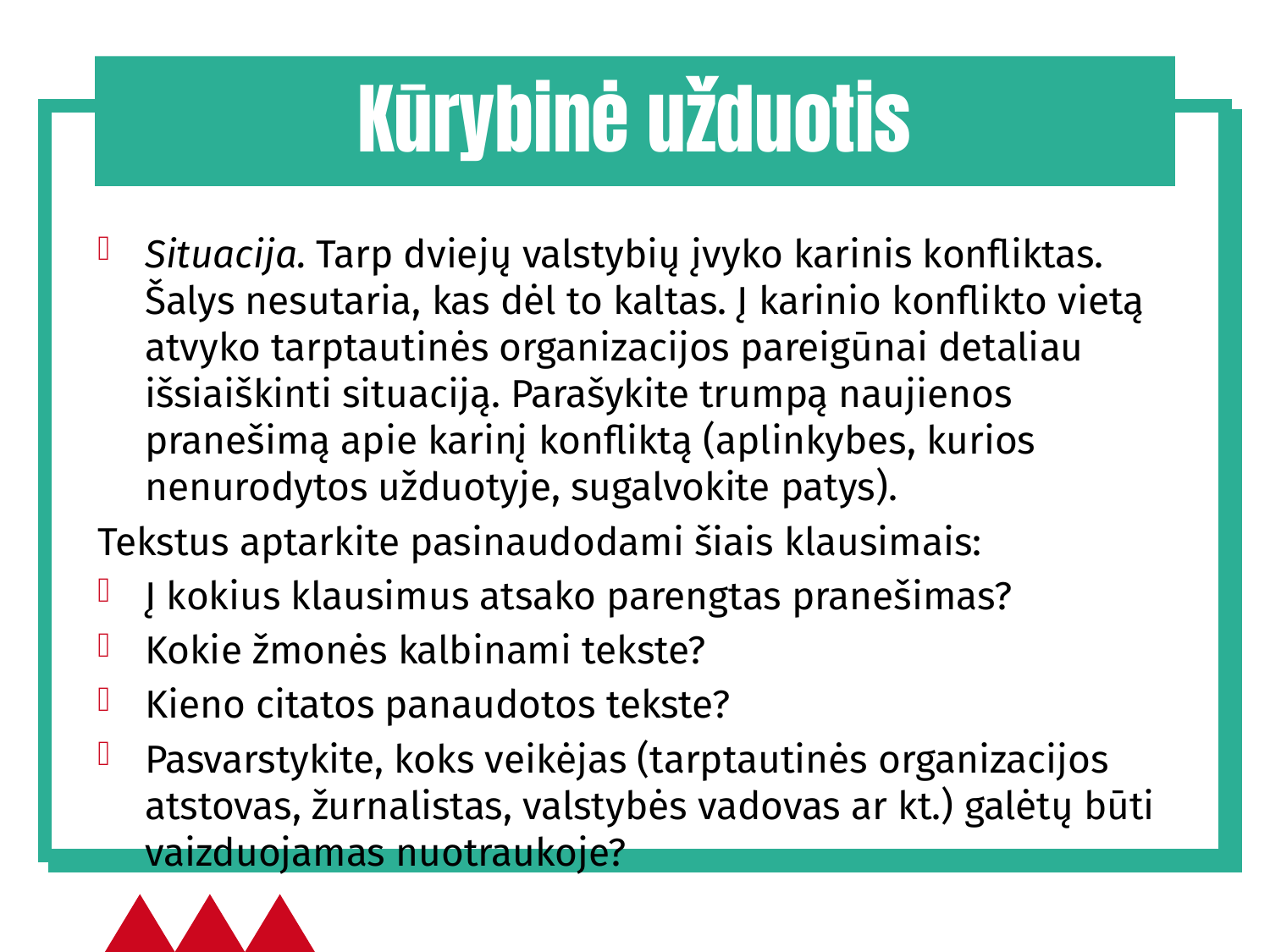

# Kūrybinė užduotis
Situacija. Tarp dviejų valstybių įvyko karinis konfliktas. Šalys nesutaria, kas dėl to kaltas. Į karinio konflikto vietą atvyko tarptautinės organizacijos pareigūnai detaliau išsiaiškinti situaciją. Parašykite trumpą naujienos pranešimą apie karinį konfliktą (aplinkybes, kurios nenurodytos užduotyje, sugalvokite patys).
Tekstus aptarkite pasinaudodami šiais klausimais:
Į kokius klausimus atsako parengtas pranešimas?
Kokie žmonės kalbinami tekste?
Kieno citatos panaudotos tekste?
Pasvarstykite, koks veikėjas (tarptautinės organizacijos atstovas, žurnalistas, valstybės vadovas ar kt.) galėtų būti vaizduojamas nuotraukoje?